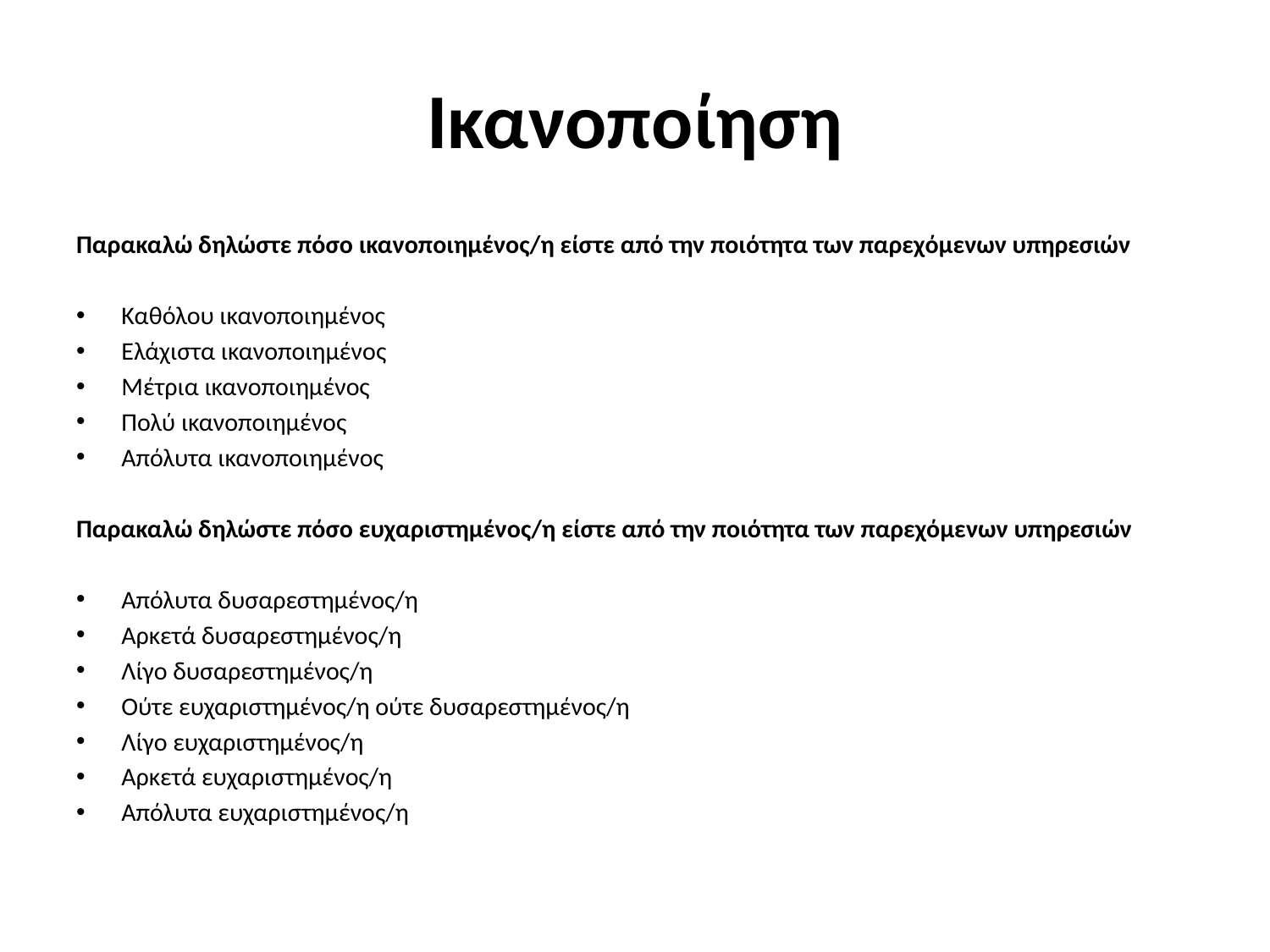

# Ικανοποίηση
Παρακαλώ δηλώστε πόσο ικανοποιημένος/η είστε από την ποιότητα των παρεχόμενων υπηρεσιών

Καθόλου ικανοποιημένος
Ελάχιστα ικανοποιημένος
Μέτρια ικανοποιημένος
Πολύ ικανοποιημένος
Απόλυτα ικανοποιημένος

Παρακαλώ δηλώστε πόσο ευχαριστημένος/η είστε από την ποιότητα των παρεχόμενων υπηρεσιών

Απόλυτα δυσαρεστημένος/η
Αρκετά δυσαρεστημένος/η
Λίγο δυσαρεστημένος/η
Ούτε ευχαριστημένος/η ούτε δυσαρεστημένος/η
Λίγο ευχαριστημένος/η
Αρκετά ευχαριστημένος/η
Απόλυτα ευχαριστημένος/η